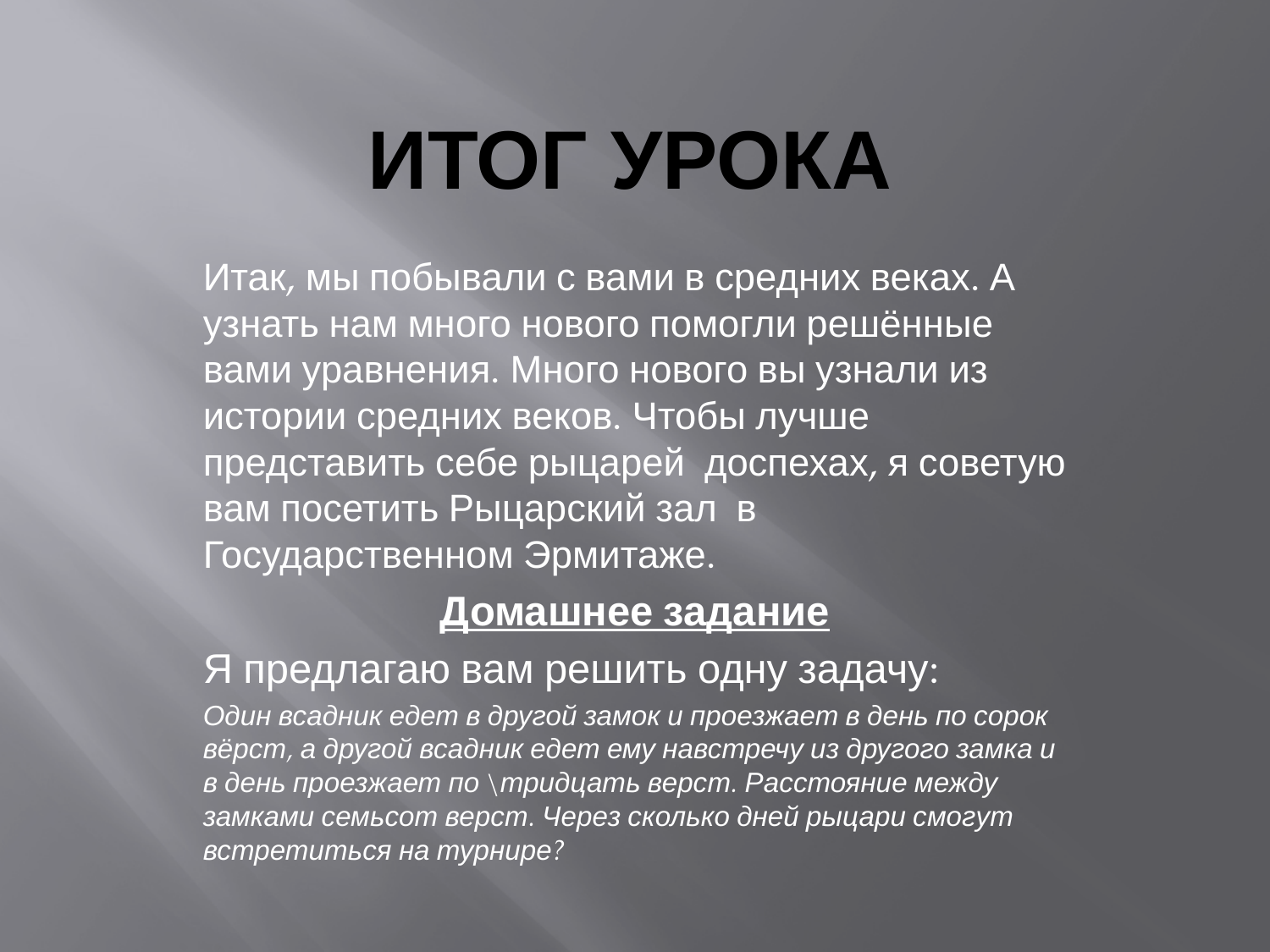

# Итог урока
Итак, мы побывали с вами в средних веках. А узнать нам много нового помогли решённые вами уравнения. Много нового вы узнали из истории средних веков. Чтобы лучше  представить себе рыцарей  доспехах, я советую вам посетить Рыцарский зал  в Государственном Эрмитаже.
Домашнее задание
Я предлагаю вам решить одну задачу:
Один всадник едет в другой замок и проезжает в день по сорок вёрст, а другой всадник едет ему навстречу из другого замка и в день проезжает по \тридцать верст. Расстояние между замками семьсот верст. Через сколько дней рыцари смогут встретиться на турнире?